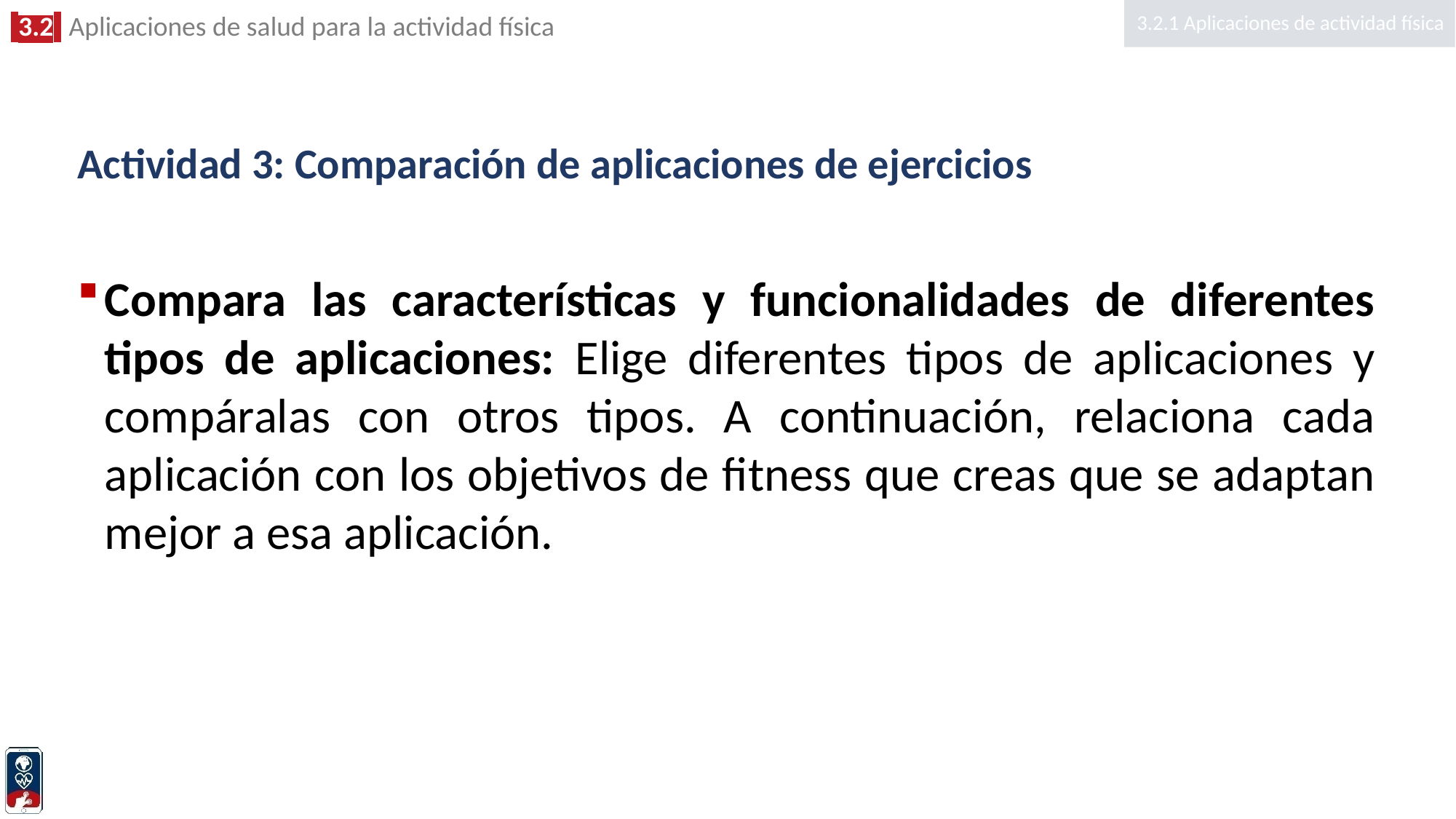

3.2.1 Aplicaciones de actividad física
# Actividad 3: Comparación de aplicaciones de ejercicios
Compara las características y funcionalidades de diferentes tipos de aplicaciones: Elige diferentes tipos de aplicaciones y compáralas con otros tipos. A continuación, relaciona cada aplicación con los objetivos de fitness que creas que se adaptan mejor a esa aplicación.